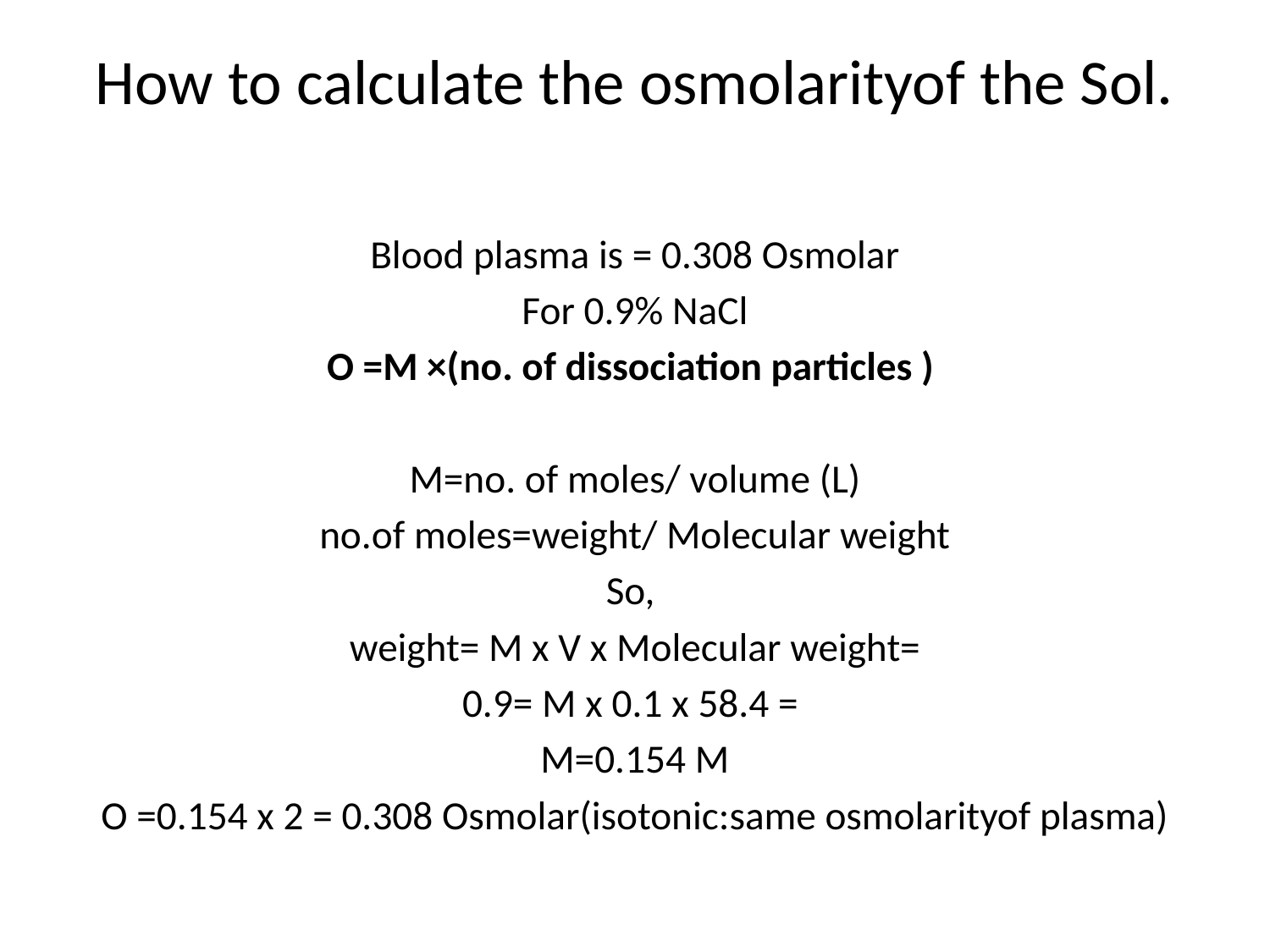

# How to calculate the osmolarityof the Sol.
Blood plasma is = 0.308 Osmolar
For 0.9% NaCl
O =M ×(no. of dissociation particles )

M=no. of moles/ volume (L)
no.of moles=weight/ Molecular weight
So,
weight= M x V x Molecular weight=
0.9= M x 0.1 x 58.4 =
M=0.154 M
O =0.154 x 2 = 0.308 Osmolar(isotonic:same osmolarityof plasma)